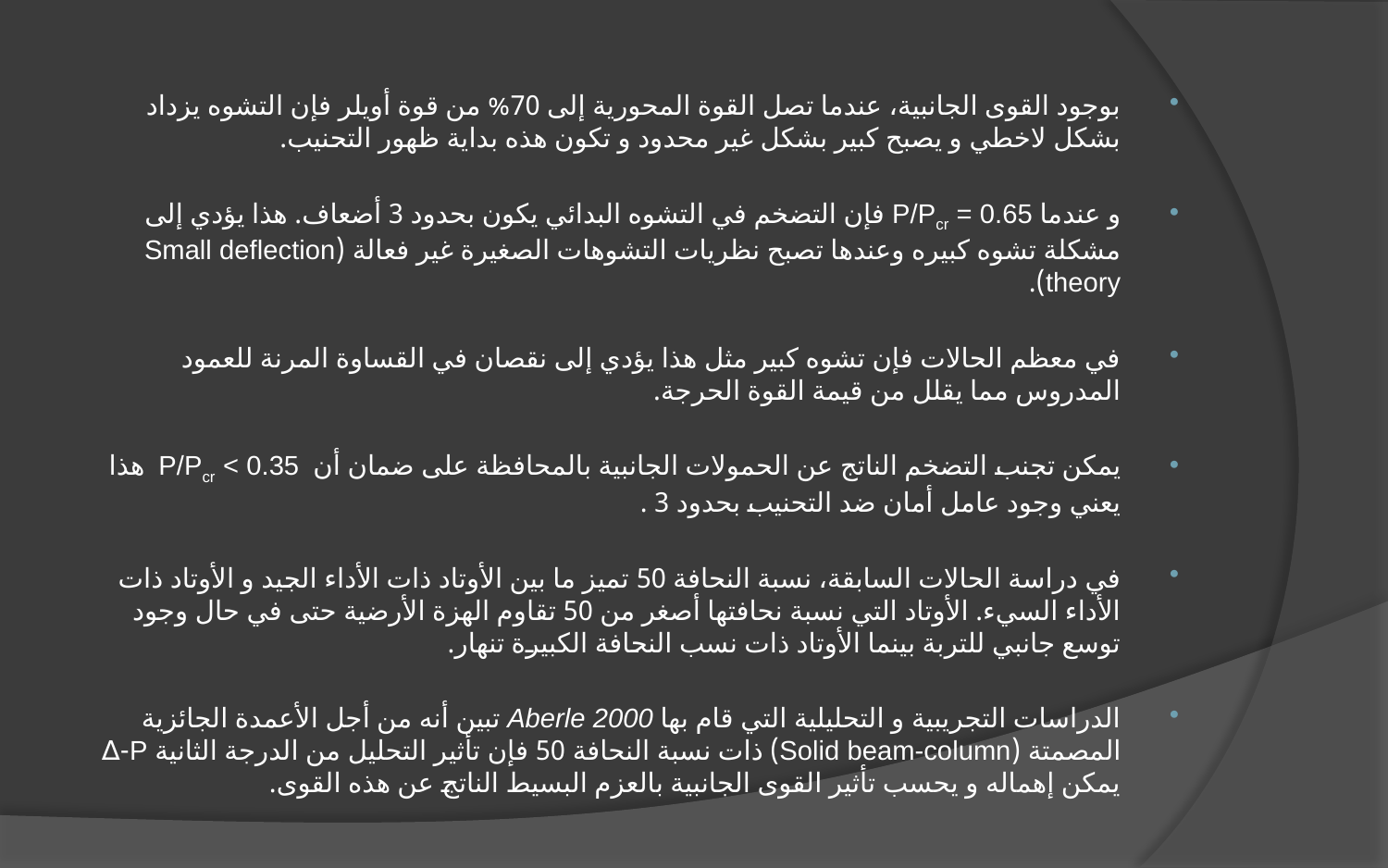

بوجود القوى الجانبية، عندما تصل القوة المحورية إلى 70% من قوة أويلر فإن التشوه يزداد بشكل لاخطي و يصبح كبير بشكل غير محدود و تكون هذه بداية ظهور التحنيب.

و عندما P/Pcr = 0.65 فإن التضخم في التشوه البدائي يكون بحدود 3 أضعاف. هذا يؤدي إلى مشكلة تشوه كبيره وعندها تصبح نظريات التشوهات الصغيرة غير فعالة (Small deflection theory).

في معظم الحالات فإن تشوه كبير مثل هذا يؤدي إلى نقصان في القساوة المرنة للعمود المدروس مما يقلل من قيمة القوة الحرجة.

يمكن تجنب التضخم الناتج عن الحمولات الجانبية بالمحافظة على ضمان أن  P/Pcr < 0.35  هذا يعني وجود عامل أمان ضد التحنيب بحدود 3 .

في دراسة الحالات السابقة، نسبة النحافة 50 تميز ما بين الأوتاد ذات الأداء الجيد و الأوتاد ذات الأداء السيء. الأوتاد التي نسبة نحافتها أصغر من 50 تقاوم الهزة الأرضية حتى في حال وجود توسع جانبي للتربة بينما الأوتاد ذات نسب النحافة الكبيرة تنهار.

الدراسات التجريبية و التحليلية التي قام بها Aberle 2000 تبين أنه من أجل الأعمدة الجائزية المصمتة (Solid beam-column) ذات نسبة النحافة 50 فإن تأثير التحليل من الدرجة الثانية P-∆ يمكن إهماله و يحسب تأثير القوى الجانبية بالعزم البسيط الناتج عن هذه القوى.